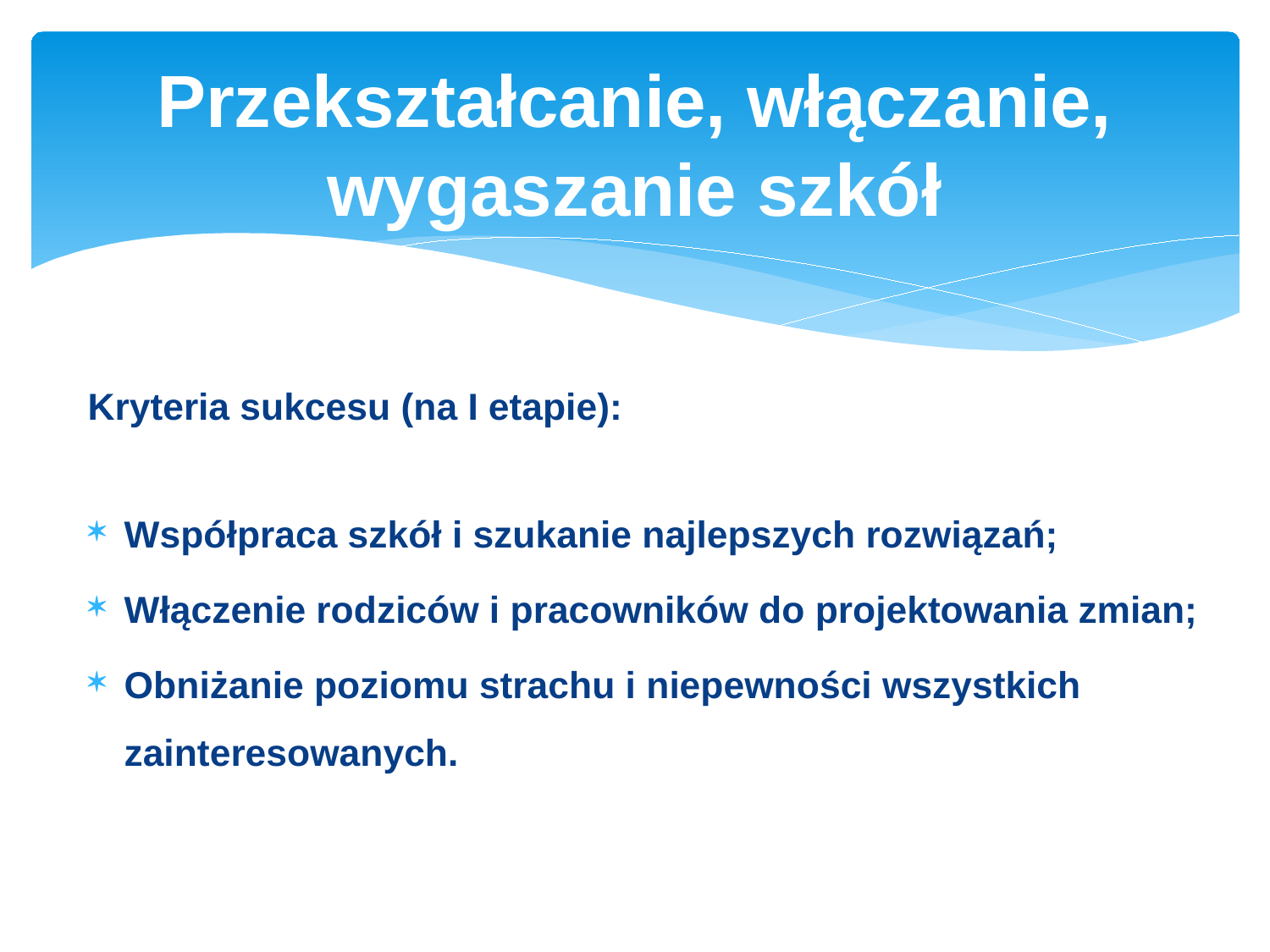

# Przekształcanie, włączanie, wygaszanie szkół
Kryteria sukcesu (na I etapie):

Współpraca szkół i szukanie najlepszych rozwiązań;
Włączenie rodziców i pracowników do projektowania zmian;
Obniżanie poziomu strachu i niepewności wszystkich zainteresowanych.